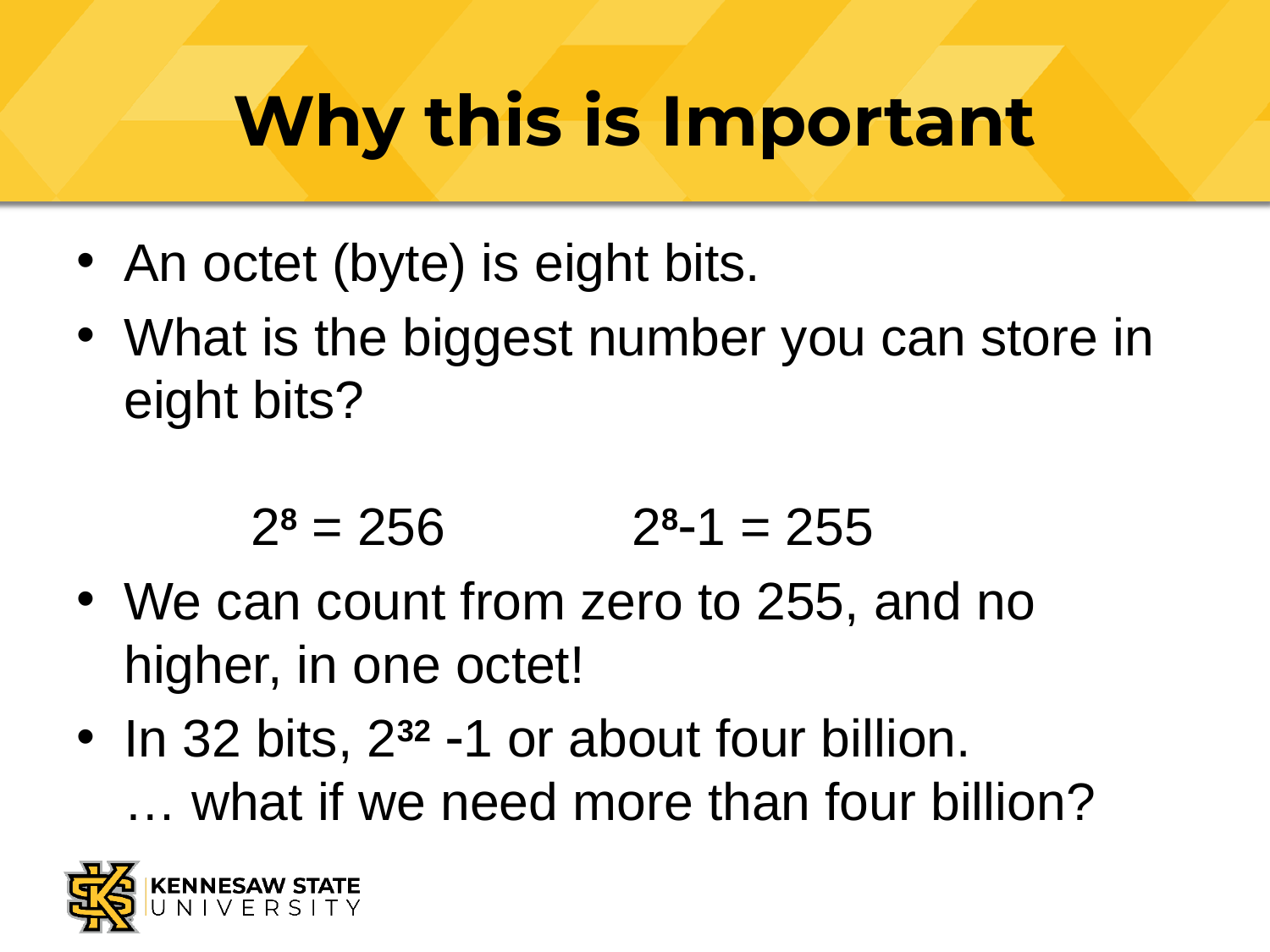

# Why this is Important
An octet (byte) is eight bits.
What is the biggest number you can store in eight bits?
	28 = 256		28−1 = 255
We can count from zero to 255, and no higher, in one octet!
In 32 bits, 232 −1 or about four billion.
… what if we need more than four billion?